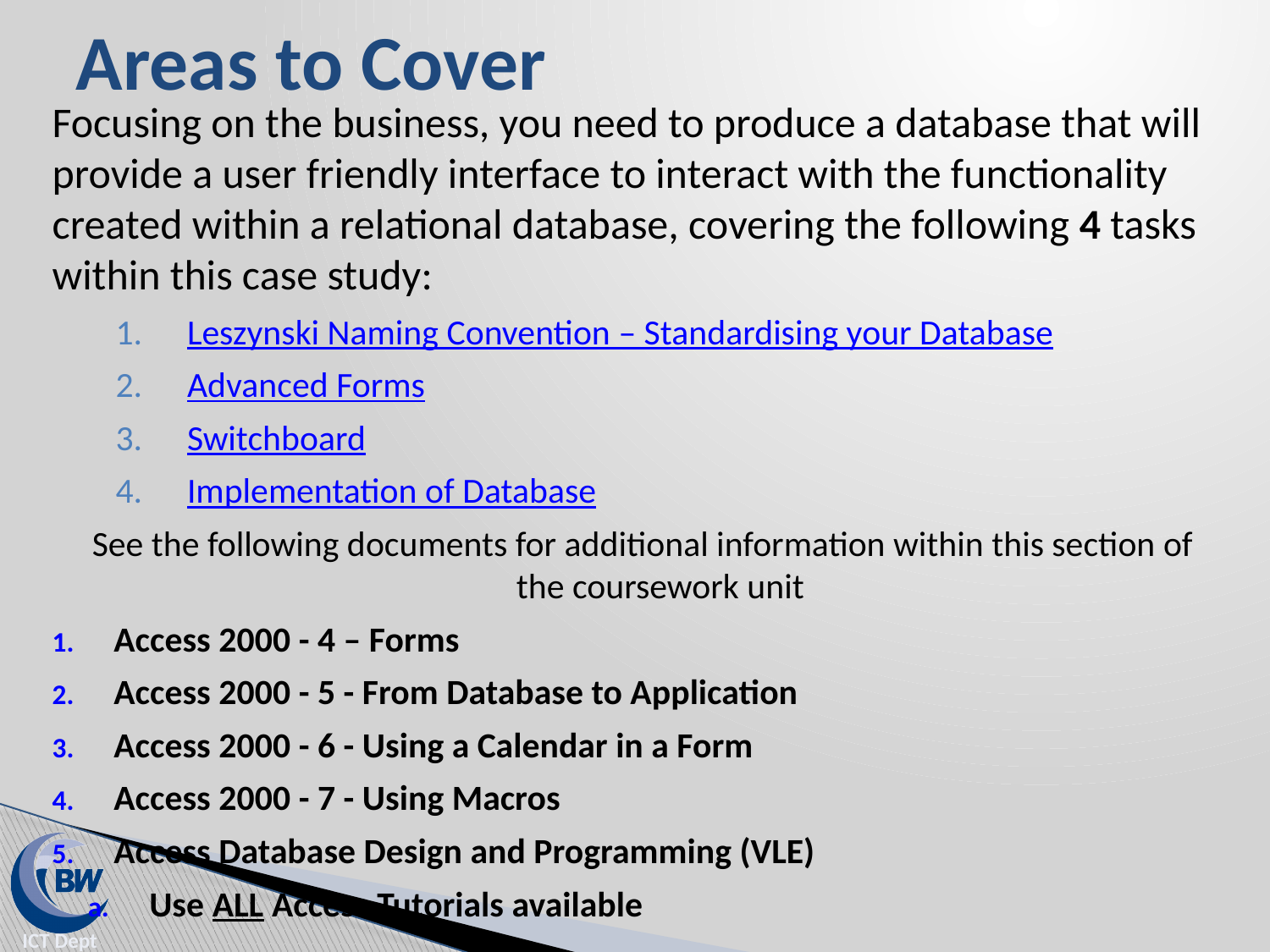

# Areas to Cover
Focusing on the business, you need to produce a database that will provide a user friendly interface to interact with the functionality created within a relational database, covering the following 4 tasks within this case study:
Leszynski Naming Convention – Standardising your Database
Advanced Forms
Switchboard
Implementation of Database
See the following documents for additional information within this section of the coursework unit
Access 2000 - 4 – Forms
Access 2000 - 5 - From Database to Application
Access 2000 - 6 - Using a Calendar in a Form
Access 2000 - 7 - Using Macros
Access Database Design and Programming (VLE)
Use ALL Access Tutorials available